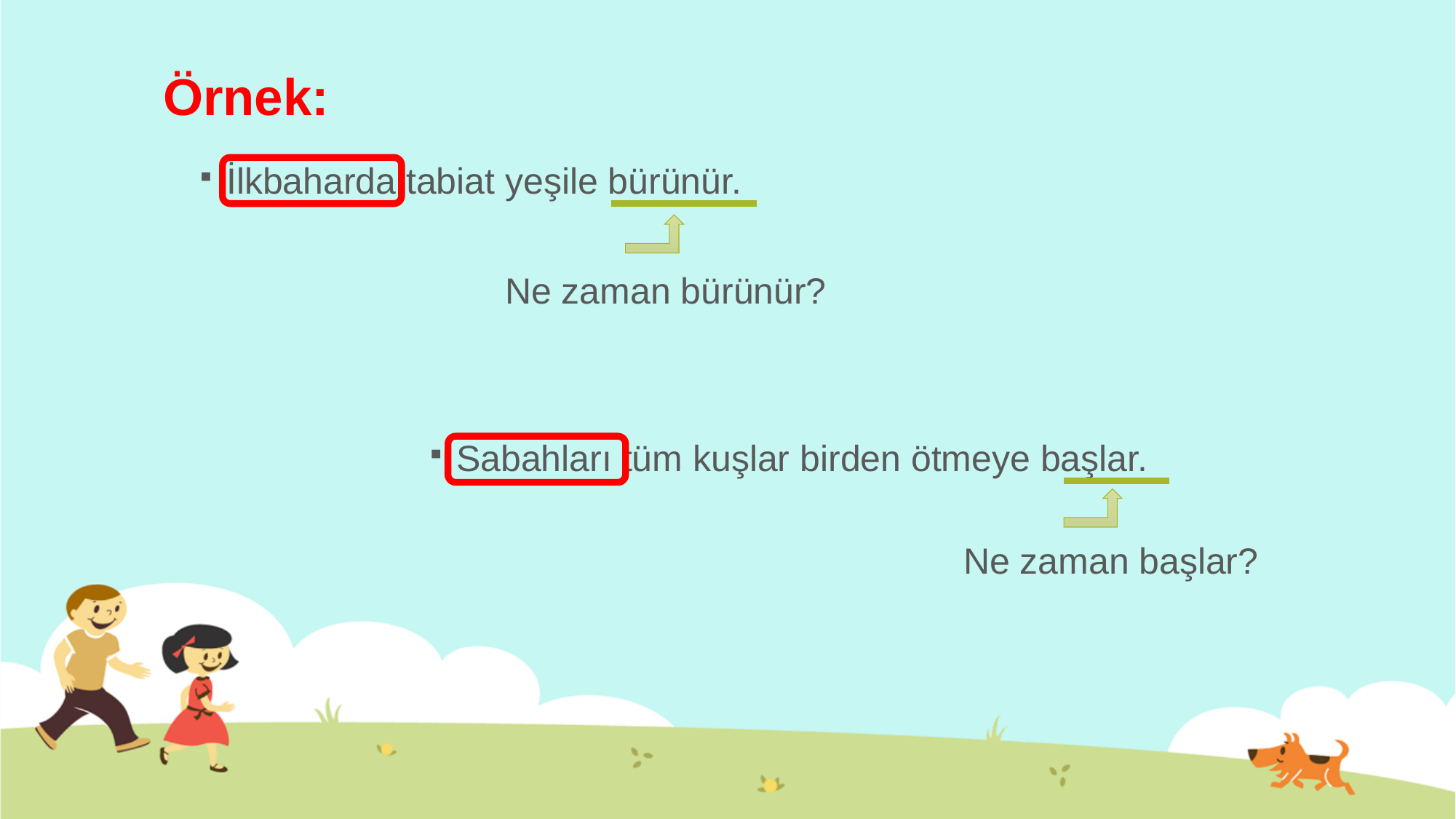

# Örnek:
İlkbaharda tabiat yeşile bürünür.

Ne zaman bürünür?
Sabahları tüm kuşlar birden ötmeye başlar.

Ne zaman başlar?